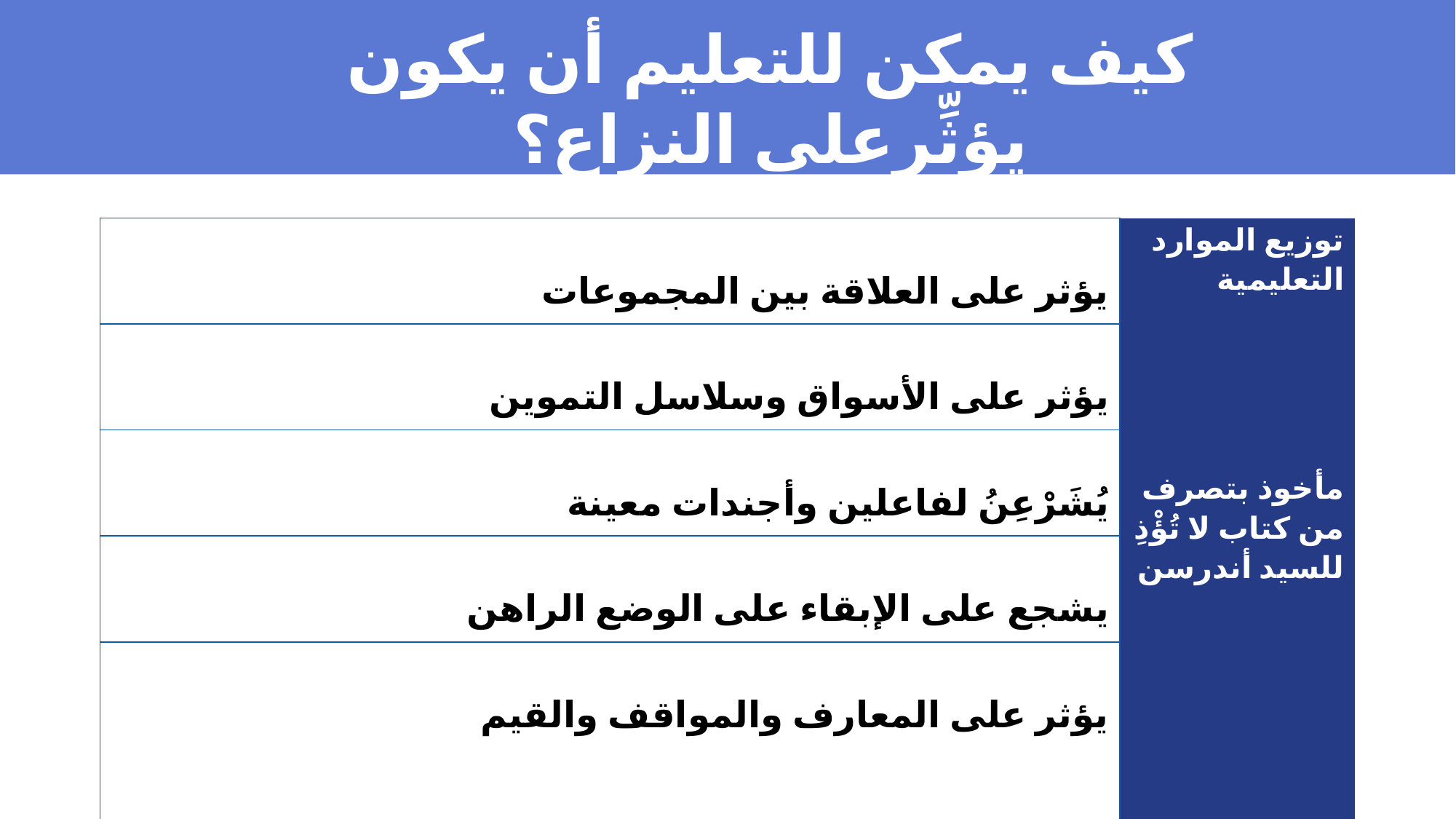

كيف يمكن للتعليم أن يكون يؤثِّرعلى النزاع؟
| يؤثر على العلاقة بين المجموعات | توزيع الموارد التعليمية مأخوذ بتصرف من كتاب لا تُؤْذِ للسيد أندرسن |
| --- | --- |
| يؤثر على الأسواق وسلاسل التموين |  |
| يُشَرْعِنُ لفاعلين وأجندات معينة |  |
| يشجع على الإبقاء على الوضع الراهن |  |
| يؤثر على المعارف والمواقف والقيم |  |